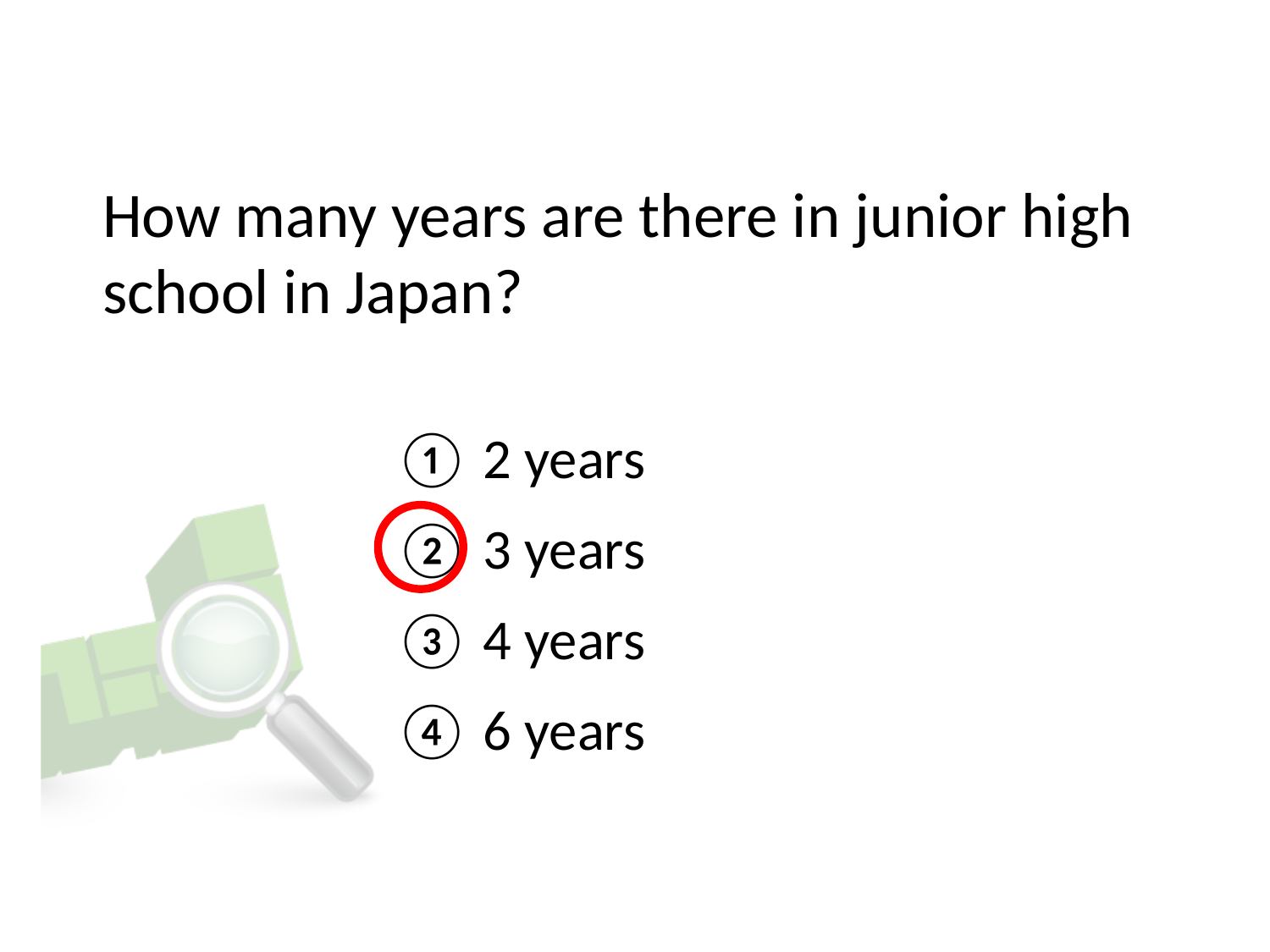

# How many years are there in junior high school in Japan?
① 2 years
② 3 years
③ 4 years
④ 6 years